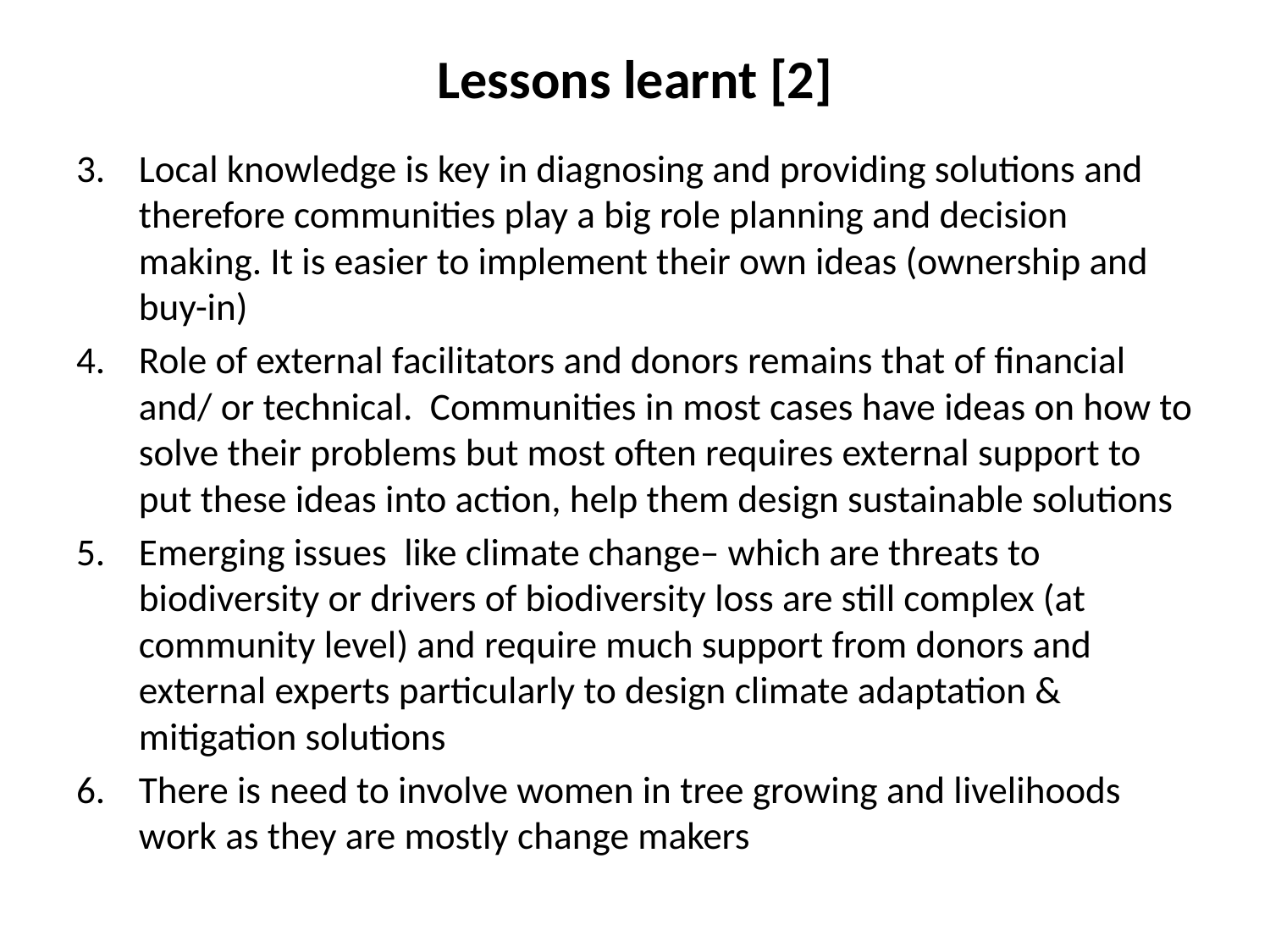

# Lessons learnt [2]
Local knowledge is key in diagnosing and providing solutions and therefore communities play a big role planning and decision making. It is easier to implement their own ideas (ownership and buy-in)
Role of external facilitators and donors remains that of financial and/ or technical.  Communities in most cases have ideas on how to solve their problems but most often requires external support to put these ideas into action, help them design sustainable solutions
Emerging issues  like climate change– which are threats to biodiversity or drivers of biodiversity loss are still complex (at community level) and require much support from donors and external experts particularly to design climate adaptation & mitigation solutions
There is need to involve women in tree growing and livelihoods work as they are mostly change makers